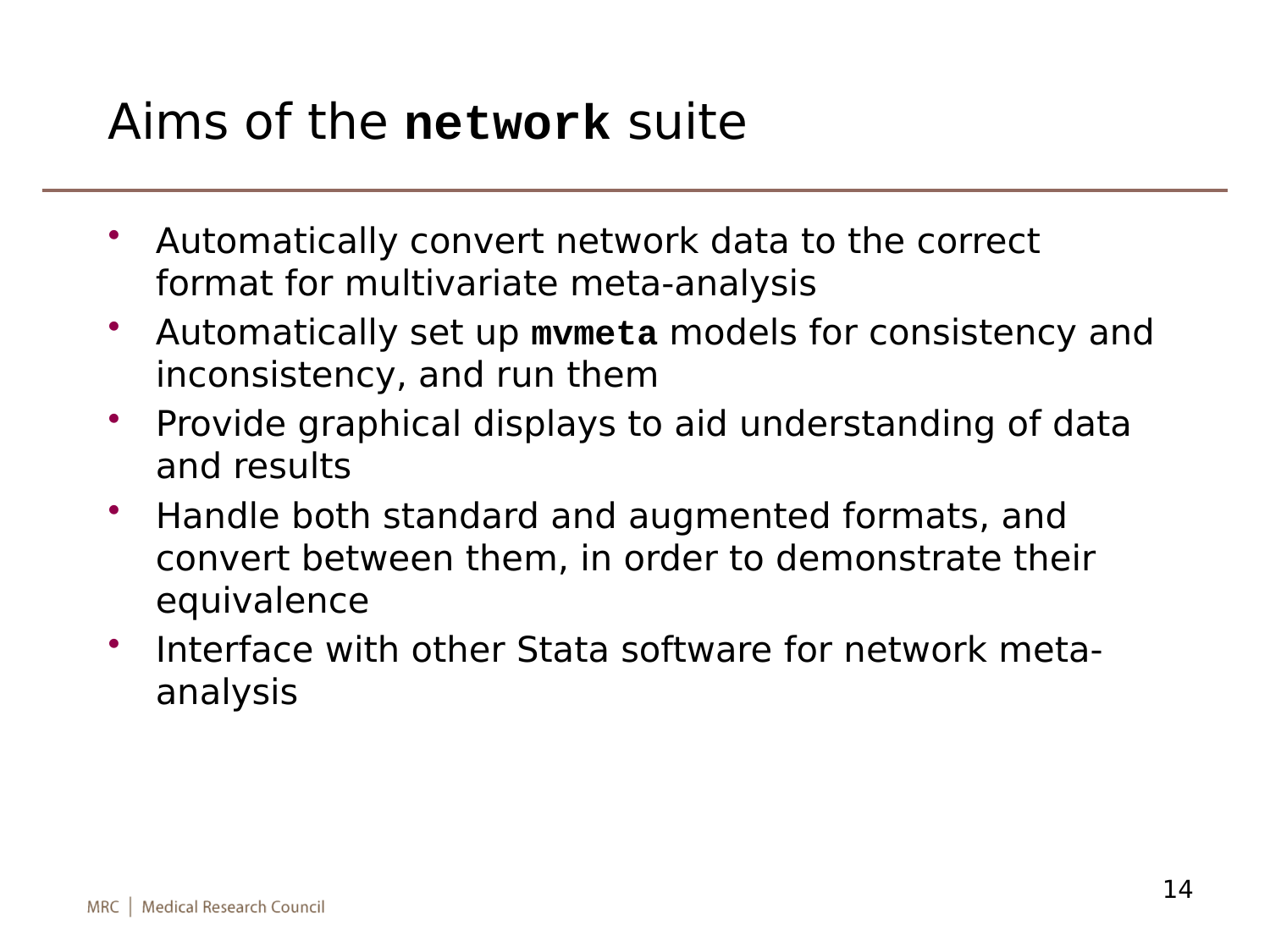

# Aims of the network suite
Automatically convert network data to the correct format for multivariate meta-analysis
Automatically set up mvmeta models for consistency and inconsistency, and run them
Provide graphical displays to aid understanding of data and results
Handle both standard and augmented formats, and convert between them, in order to demonstrate their equivalence
Interface with other Stata software for network meta-analysis
14